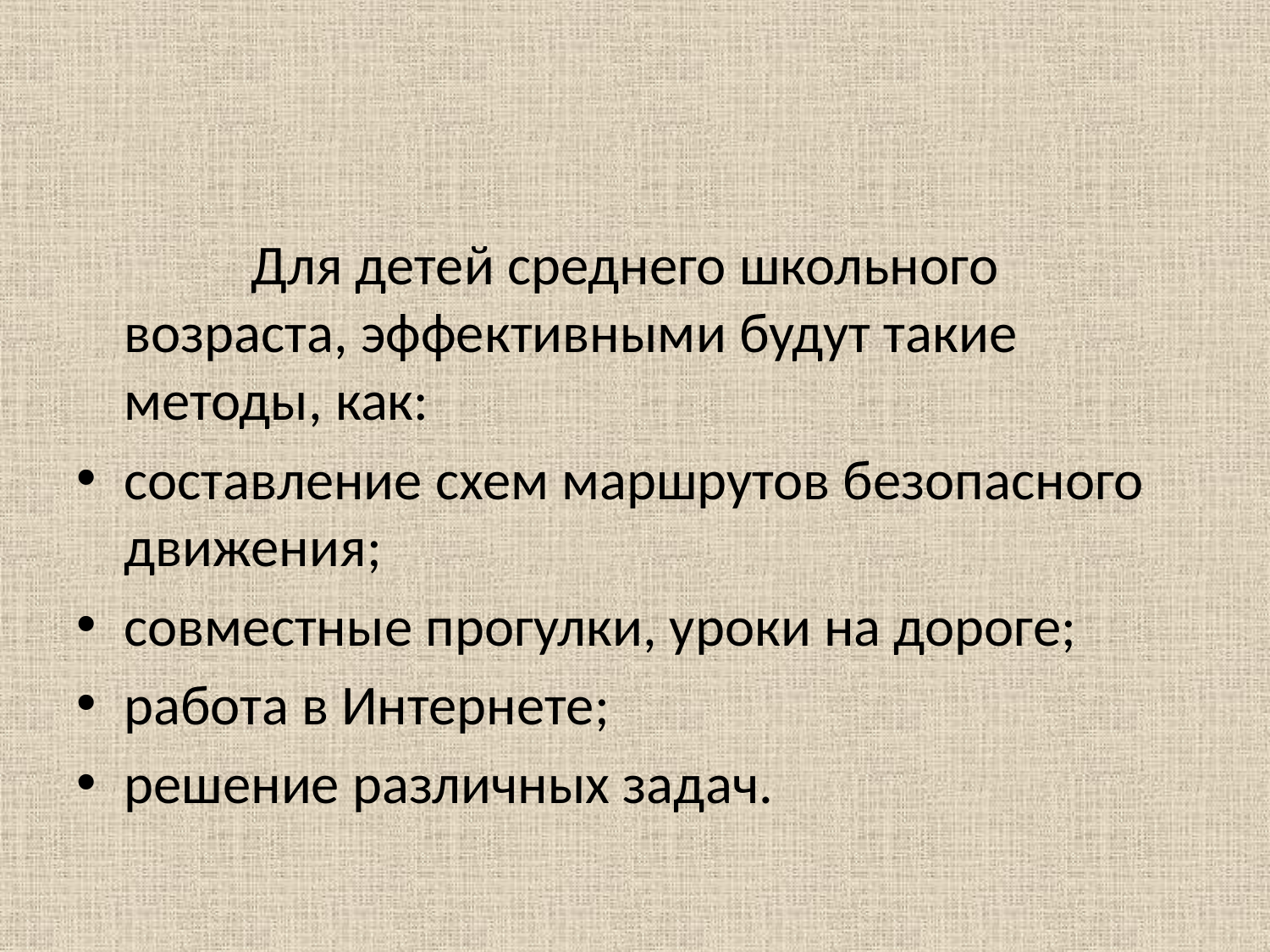

#
		Для детей среднего школьного возраста, эффективными будут такие методы, как:
составление схем маршрутов безопасного движения;
совместные прогулки, уроки на дороге;
работа в Интернете;
решение различных задач.